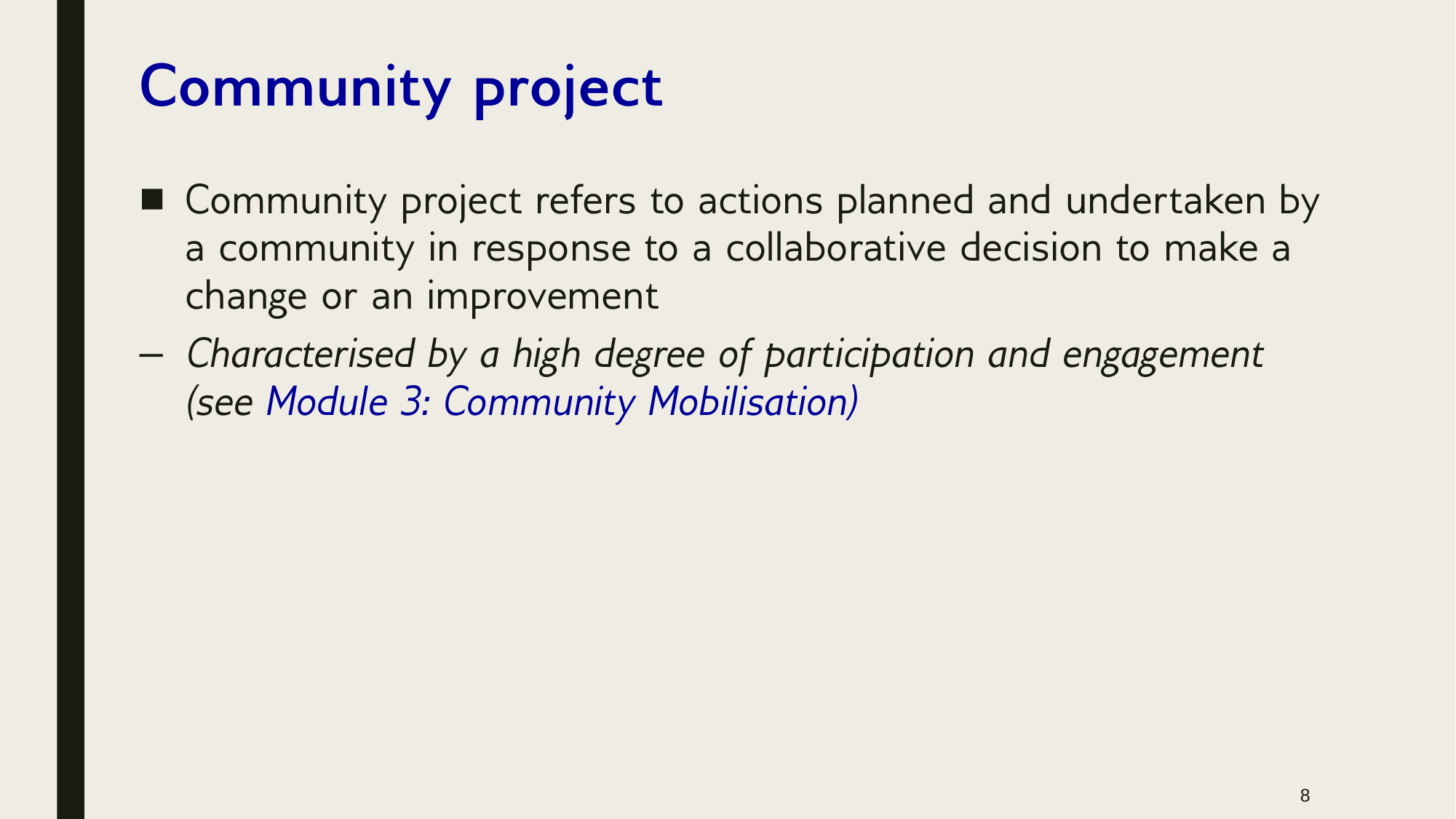

Community project
Community project refers to actions planned and undertaken by a community in response to a collaborative decision to make a change or an improvement
Characterised by a high degree of participation and engagement (see Module 3: Community Mobilisation)

8